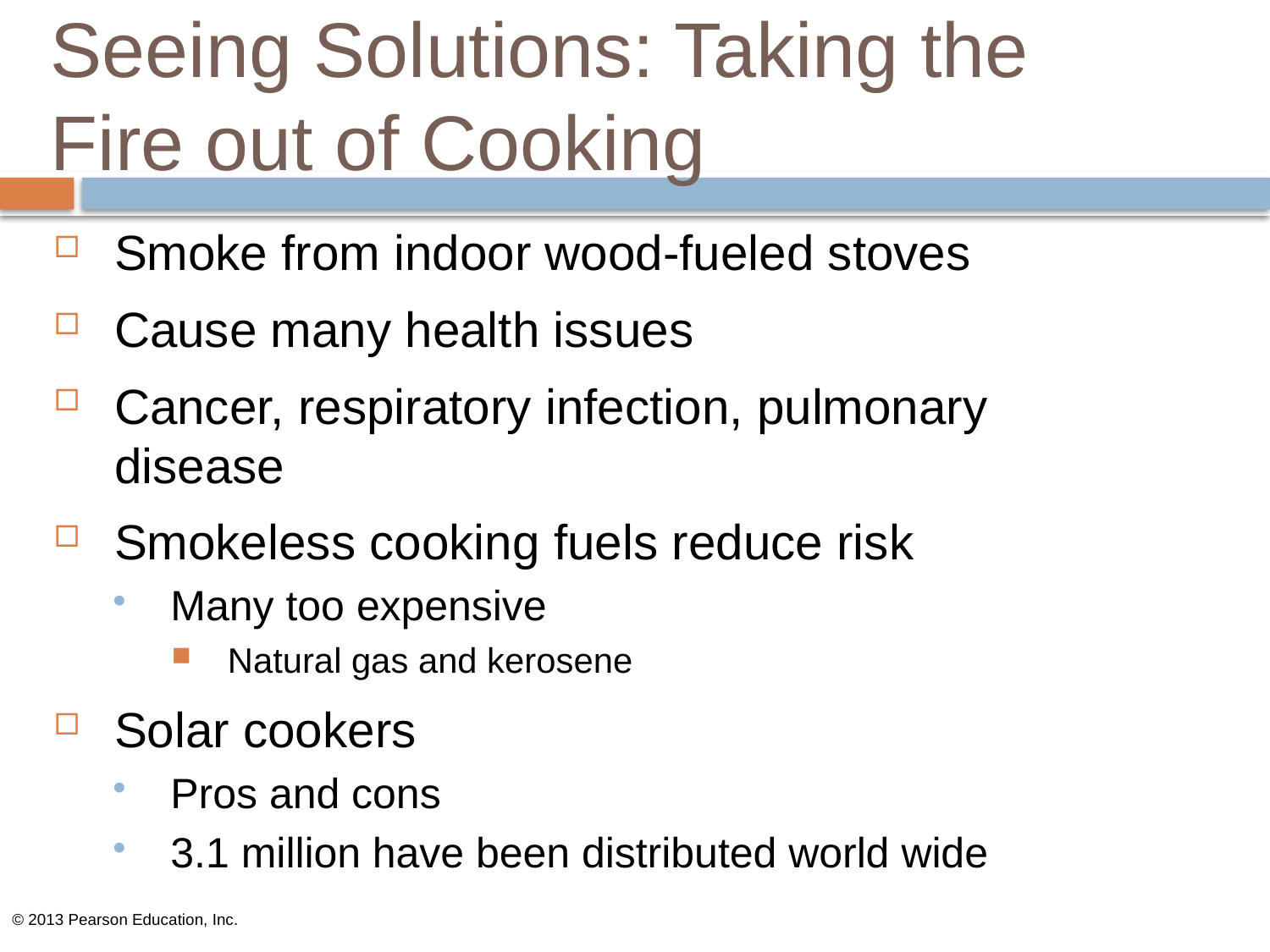

# Seeing Solutions: Taking the Fire out of Cooking
Smoke from indoor wood-fueled stoves
Cause many health issues
Cancer, respiratory infection, pulmonary disease
Smokeless cooking fuels reduce risk
Many too expensive
Natural gas and kerosene
Solar cookers
Pros and cons
3.1 million have been distributed world wide